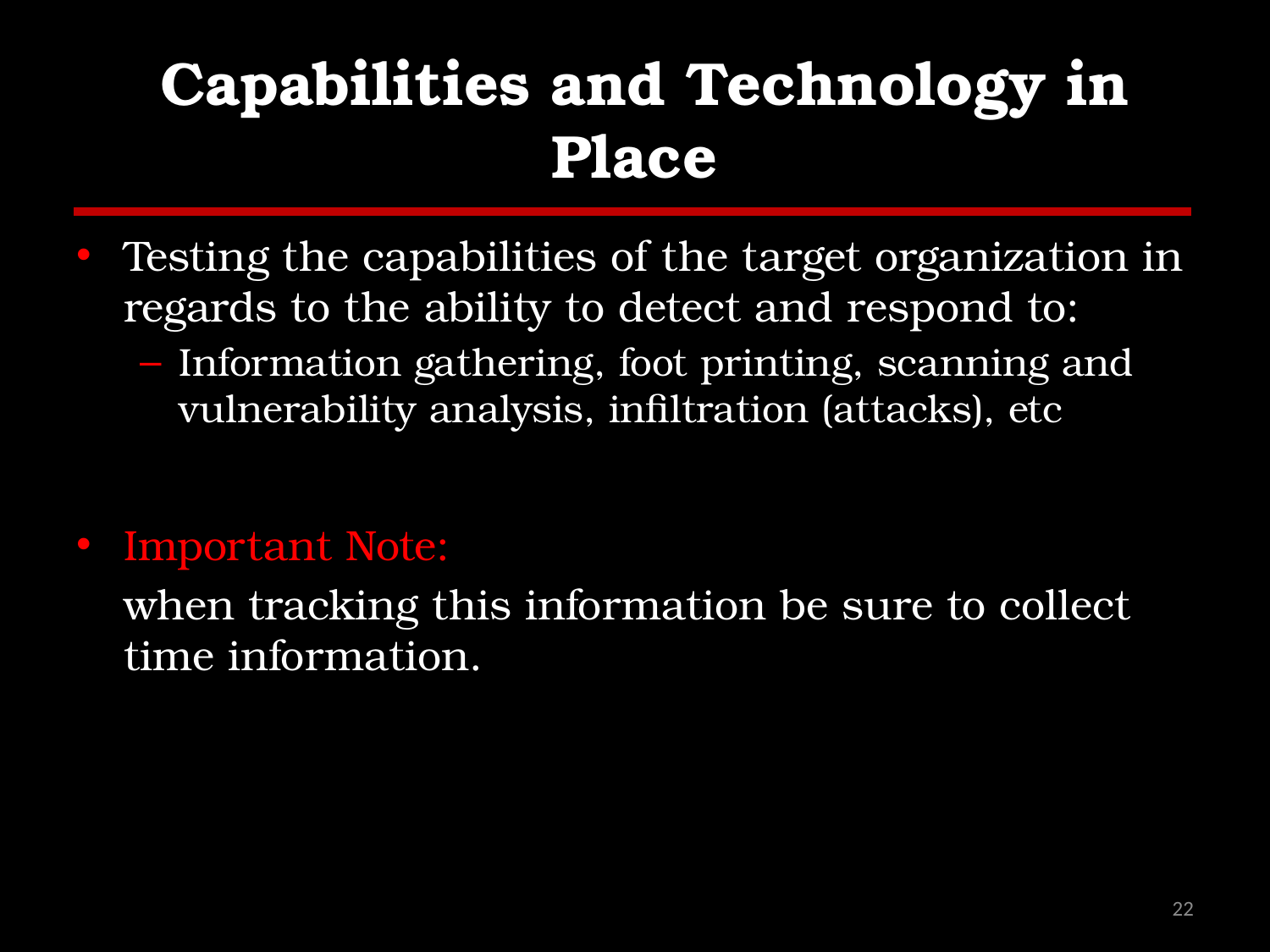

# Capabilities and Technology in Place
Testing the capabilities of the target organization in regards to the ability to detect and respond to:
Information gathering, foot printing, scanning and vulnerability analysis, infiltration (attacks), etc

Important Note:
	when tracking this information be sure to collect time information.
22